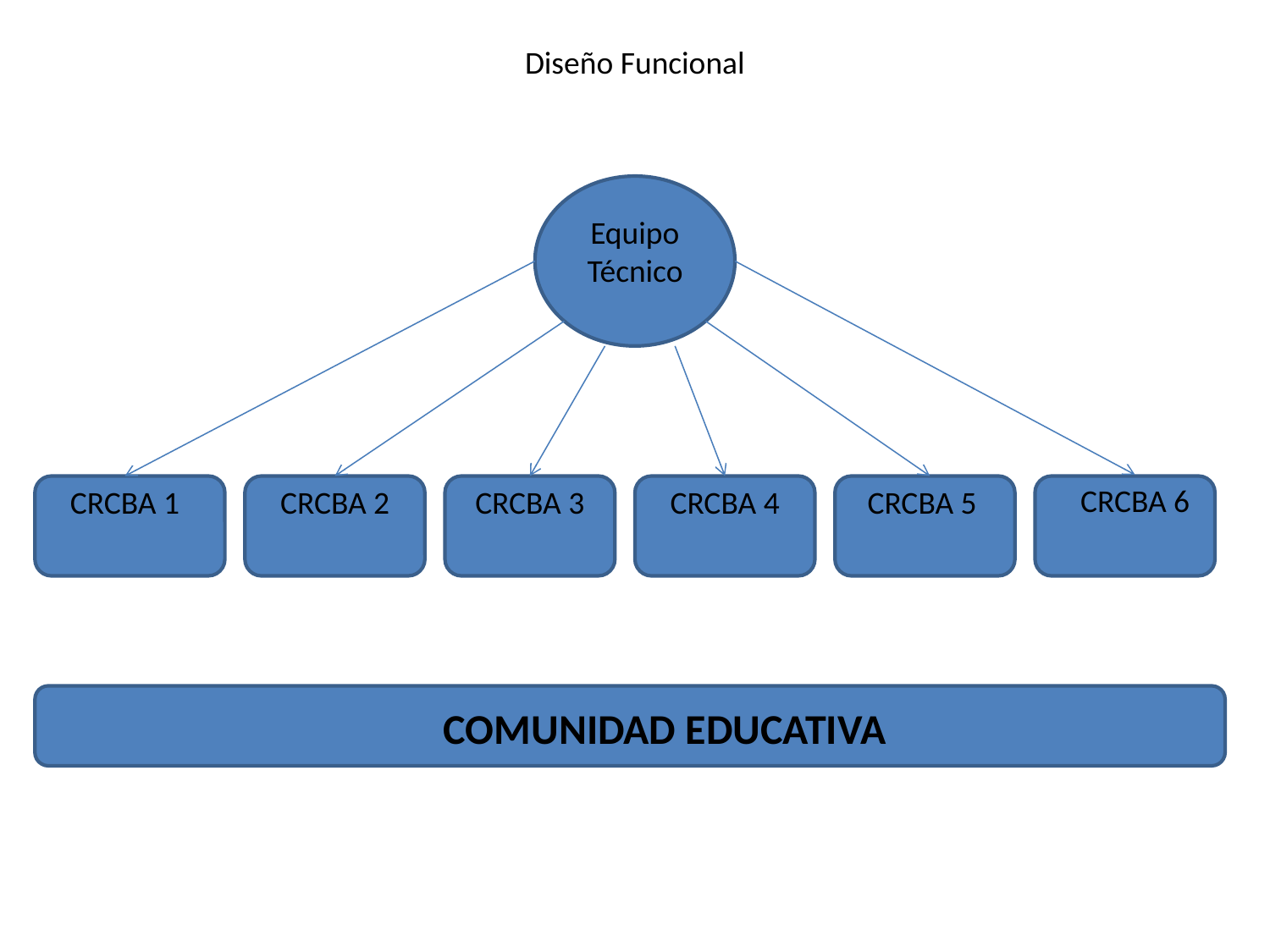

Diseño Funcional

Equipo Técnico
CRCBA 6

CRCBA 1

CRCBA 2

CRCBA 3

CRCBA 4

CRCBA 5

COMUNIDAD EDUCATIVA